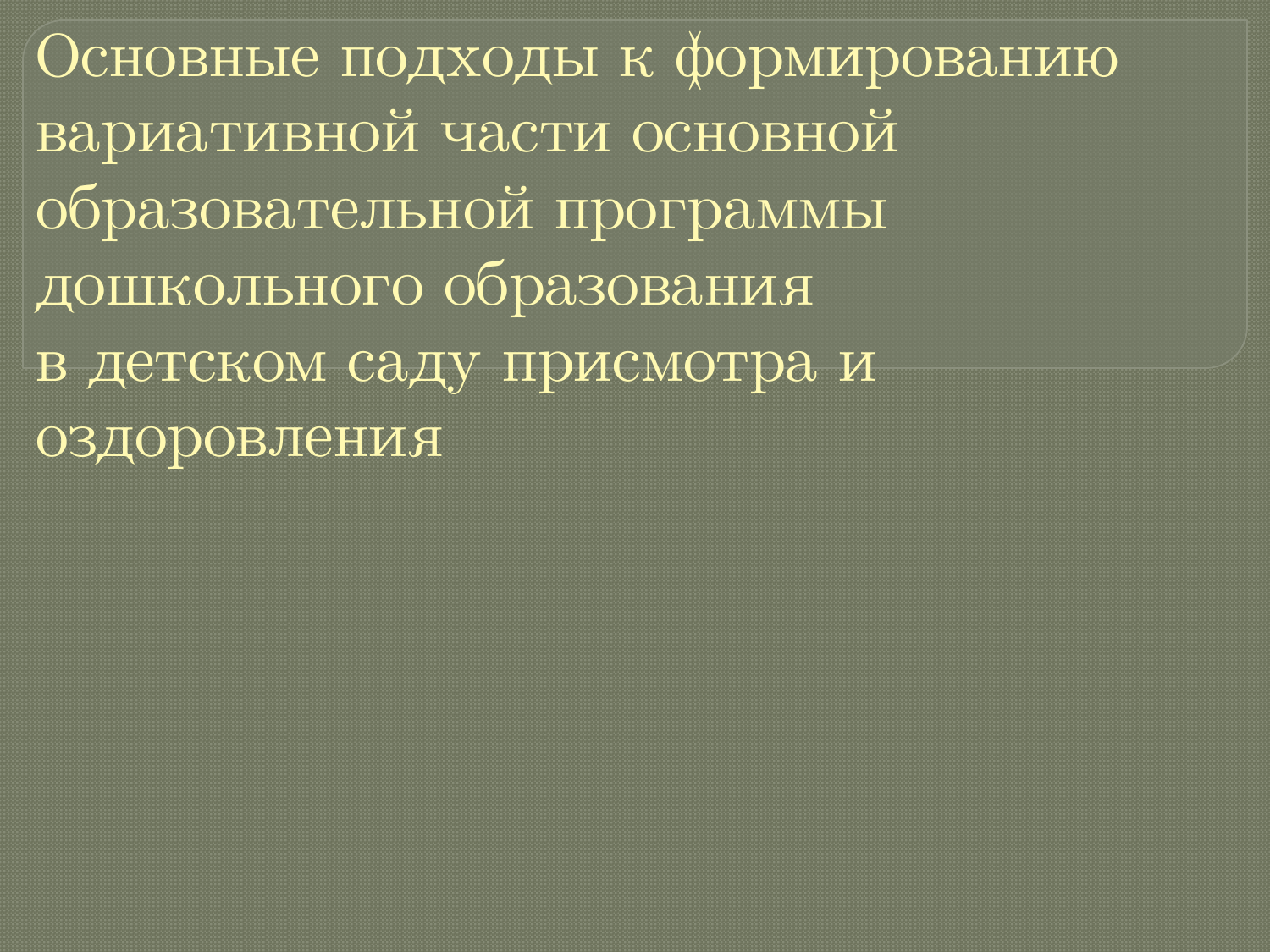

# Основные подходы к формированию вариативной части основной образовательной программы дошкольного образования в детском саду присмотра и оздоровления